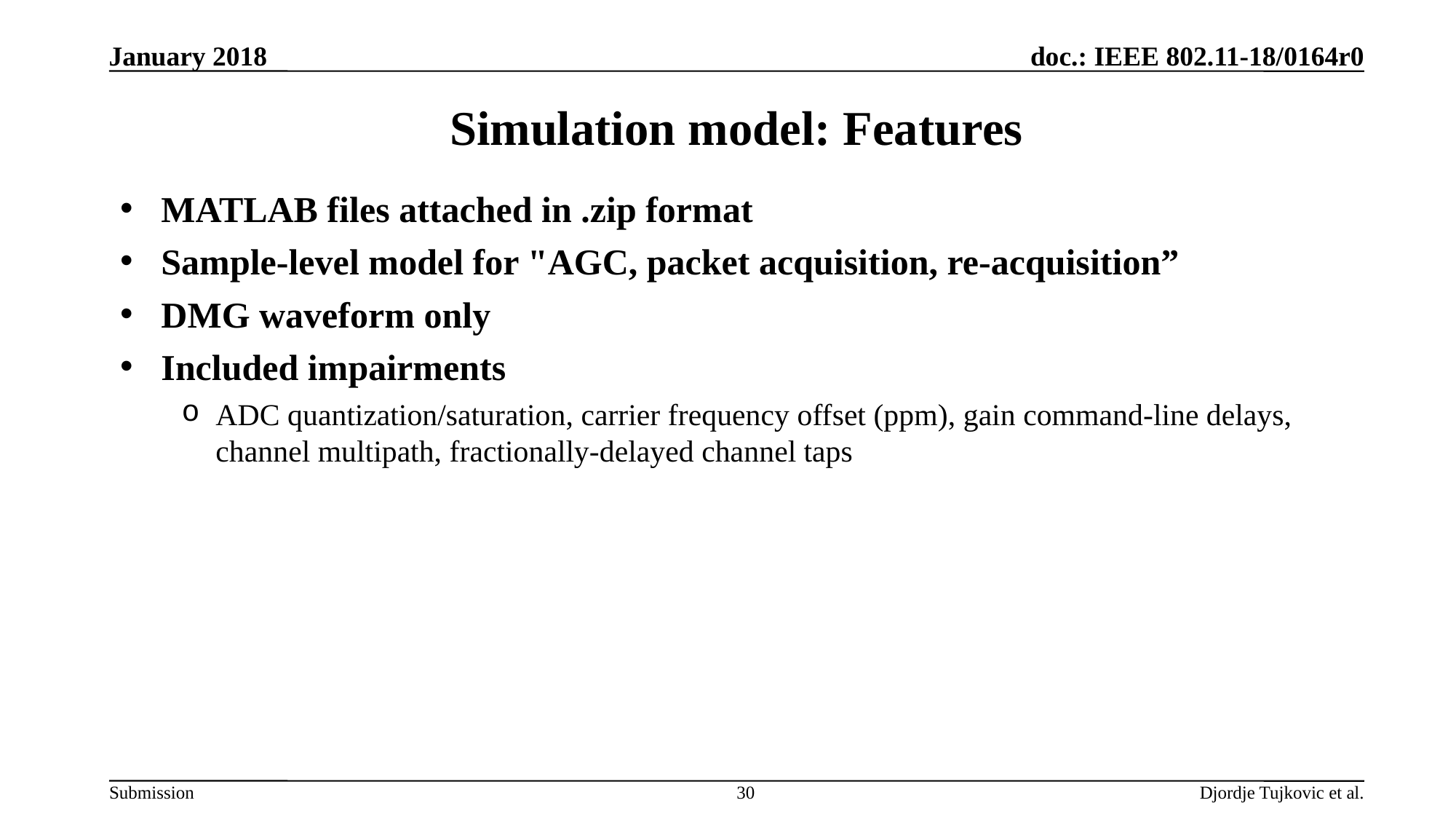

January 2018
# Simulation model: Features
MATLAB files attached in .zip format
Sample-level model for "AGC, packet acquisition, re-acquisition”
DMG waveform only
Included impairments
ADC quantization/saturation, carrier frequency offset (ppm), gain command-line delays, channel multipath, fractionally-delayed channel taps
30
Djordje Tujkovic et al.